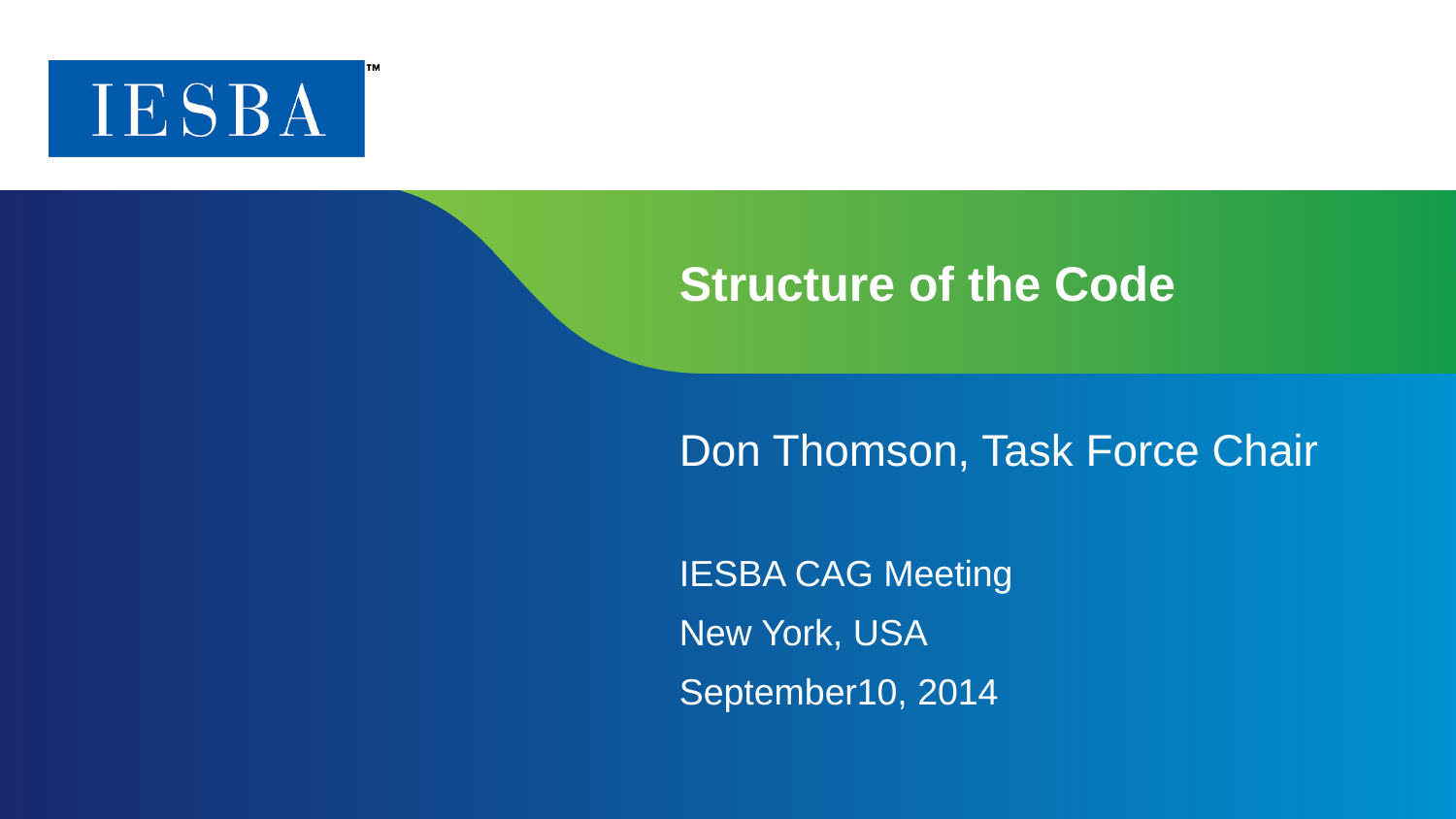

# Structure of the Code
Don Thomson, Task Force Chair

IESBA CAG Meeting
New York, USA
September10, 2014